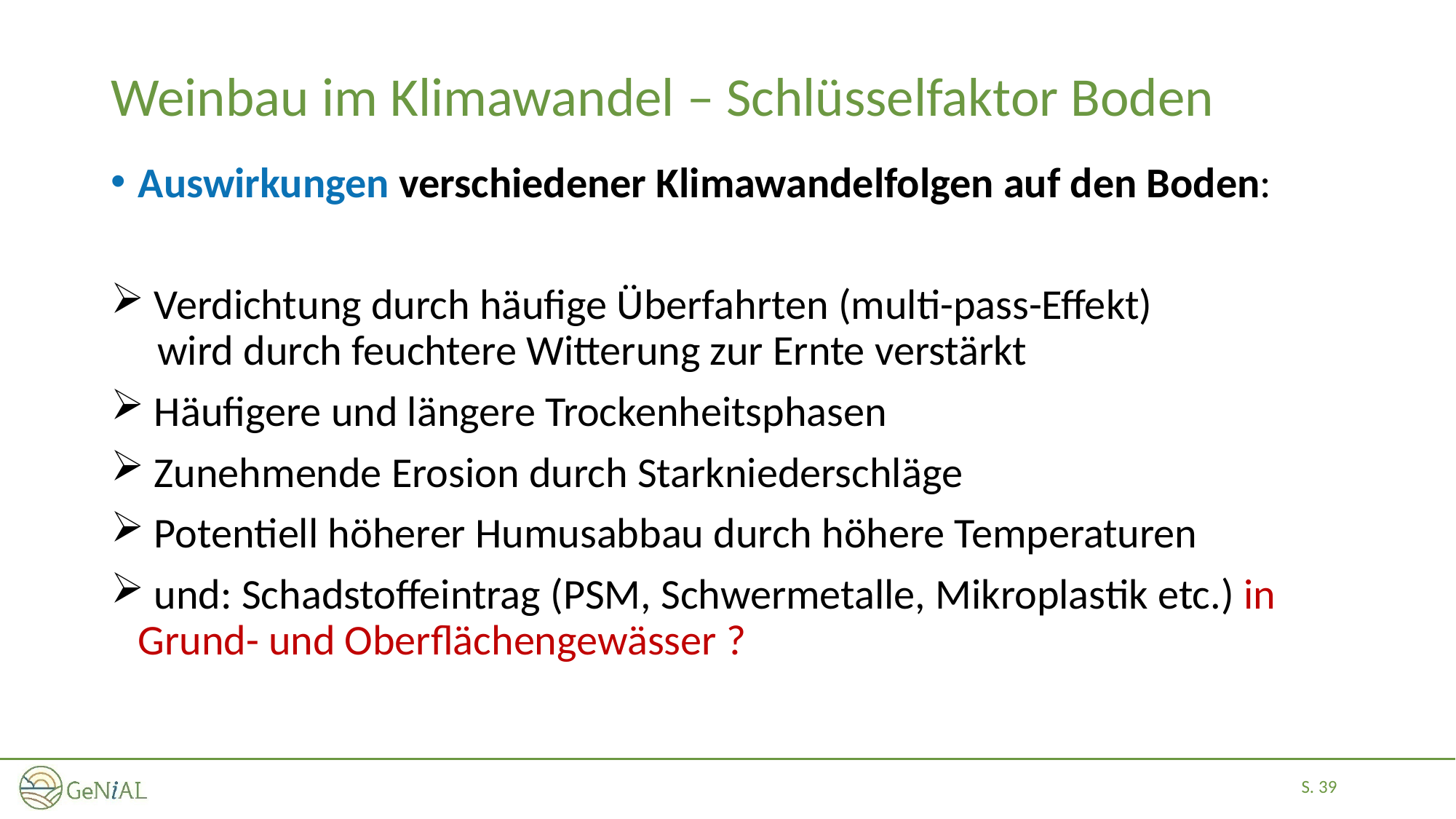

# Weinbau im Klimawandel – Schlüsselfaktor Boden
Auswirkungen verschiedener Klimawandelfolgen auf den Boden:

 Verdichtung durch häufige Überfahrten (multi-pass-Effekt)
  wird durch feuchtere Witterung zur Ernte verstärkt
 Häufigere und längere Trockenheitsphasen
 Zunehmende Erosion durch Starkniederschläge
 Potentiell höherer Humusabbau durch höhere Temperaturen
 und: Schadstoffeintrag (PSM, Schwermetalle, Mikroplastik etc.) in Grund- und Oberflächengewässer ?